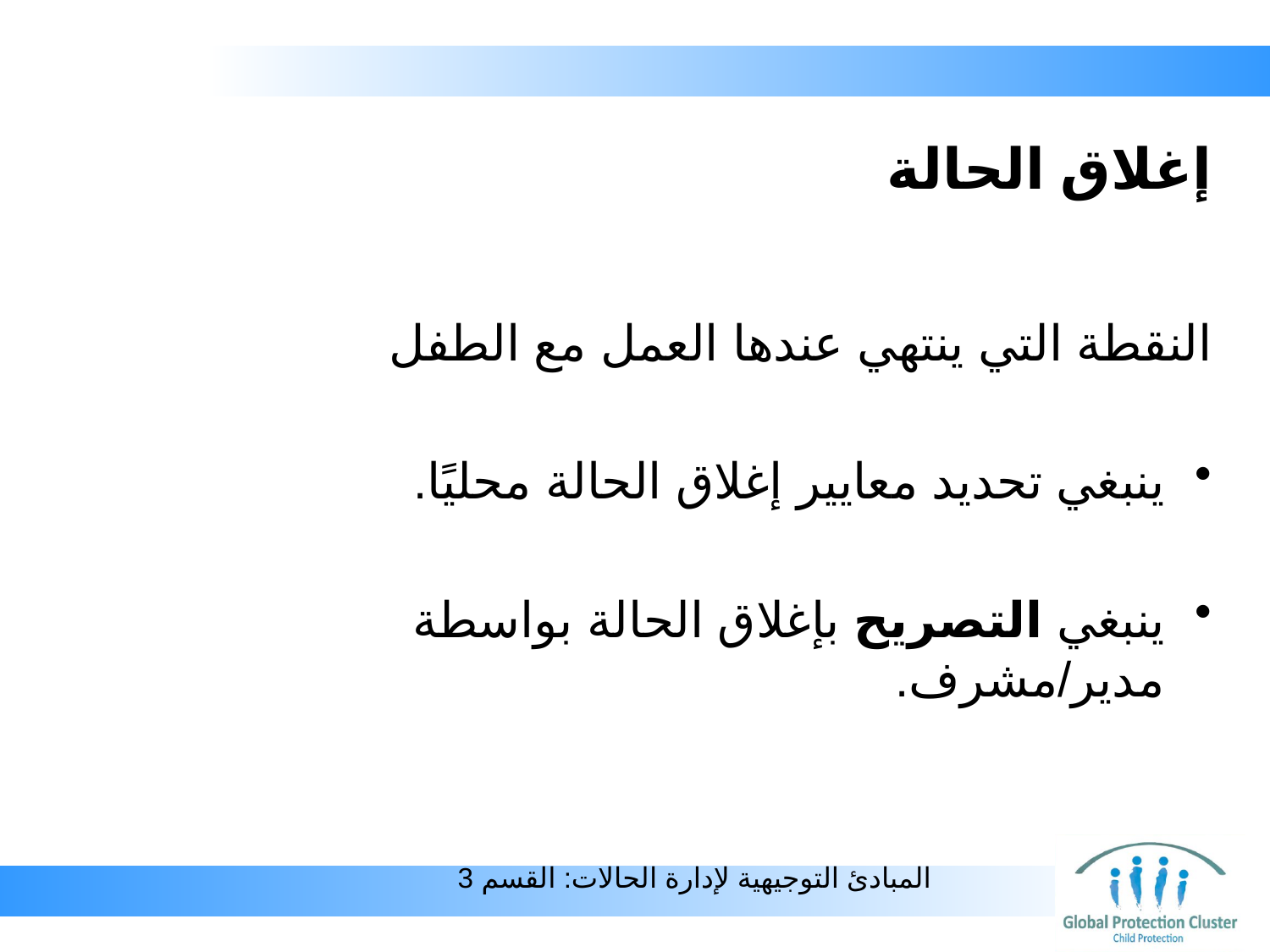

# إغلاق الحالة

النقطة التي ينتهي عندها العمل مع الطفل

ينبغي تحديد معايير إغلاق الحالة محليًا.

ينبغي التصريح بإغلاق الحالة بواسطة مدير/مشرف.

المبادئ التوجيهية لإدارة الحالات: القسم 3